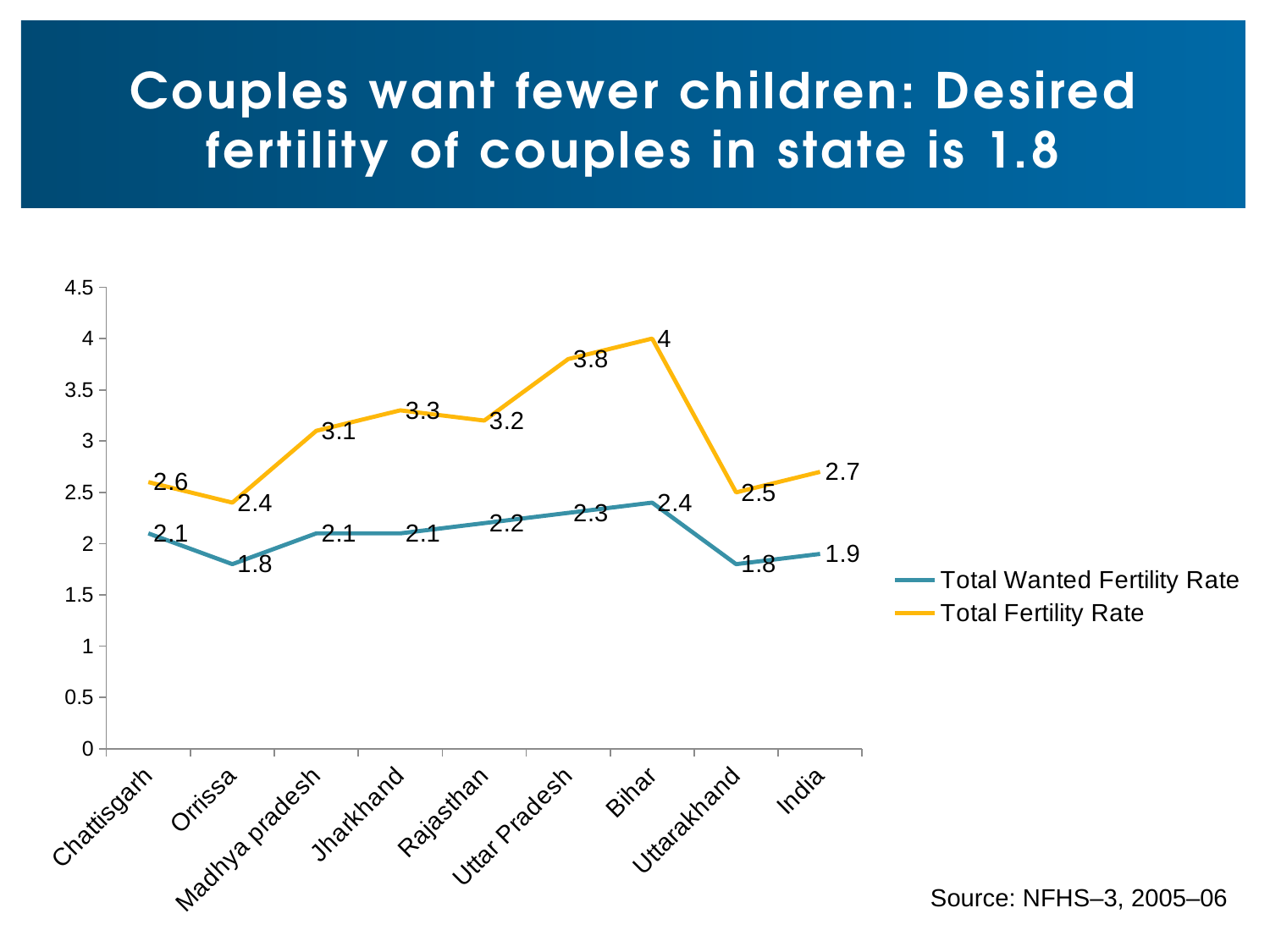

# Couples want fewer children: Desired fertility of couples in state is 1.8

### Chart

| Category | Total Wanted Fertility Rate | Total Fertility Rate |
|---|---|---|
| Chattisgarh | 2.1 | 2.6 |
| Orrissa | 1.8 | 2.4 |
| Madhya pradesh | 2.1 | 3.1 |
| Jharkhand | 2.1 | 3.3 |
| Rajasthan | 2.2 | 3.2 |
| Uttar Pradesh | 2.3 | 3.8 |
| Bihar | 2.4 | 4.0 |
| Uttarakhand | 1.8 | 2.5 |
| India | 1.9 | 2.7 |
Source: NFHS–3, 2005–06